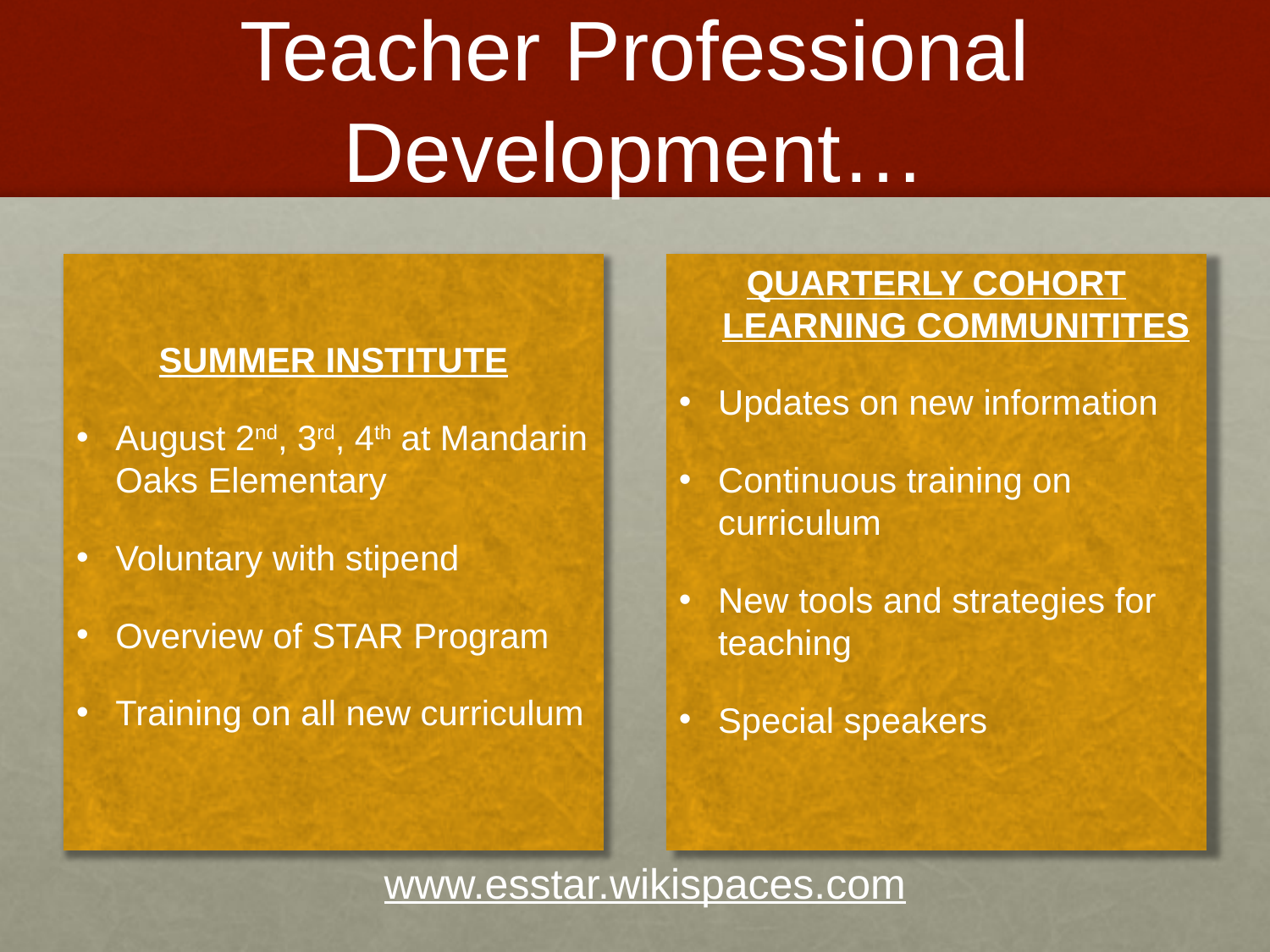

# Teacher Professional Development…

SUMMER INSTITUTE
August 2nd, 3rd, 4th at Mandarin Oaks Elementary
Voluntary with stipend
Overview of STAR Program
Training on all new curriculum
QUARTERLY COHORT LEARNING COMMUNITITES
Updates on new information
Continuous training on curriculum
New tools and strategies for teaching
Special speakers
www.esstar.wikispaces.com